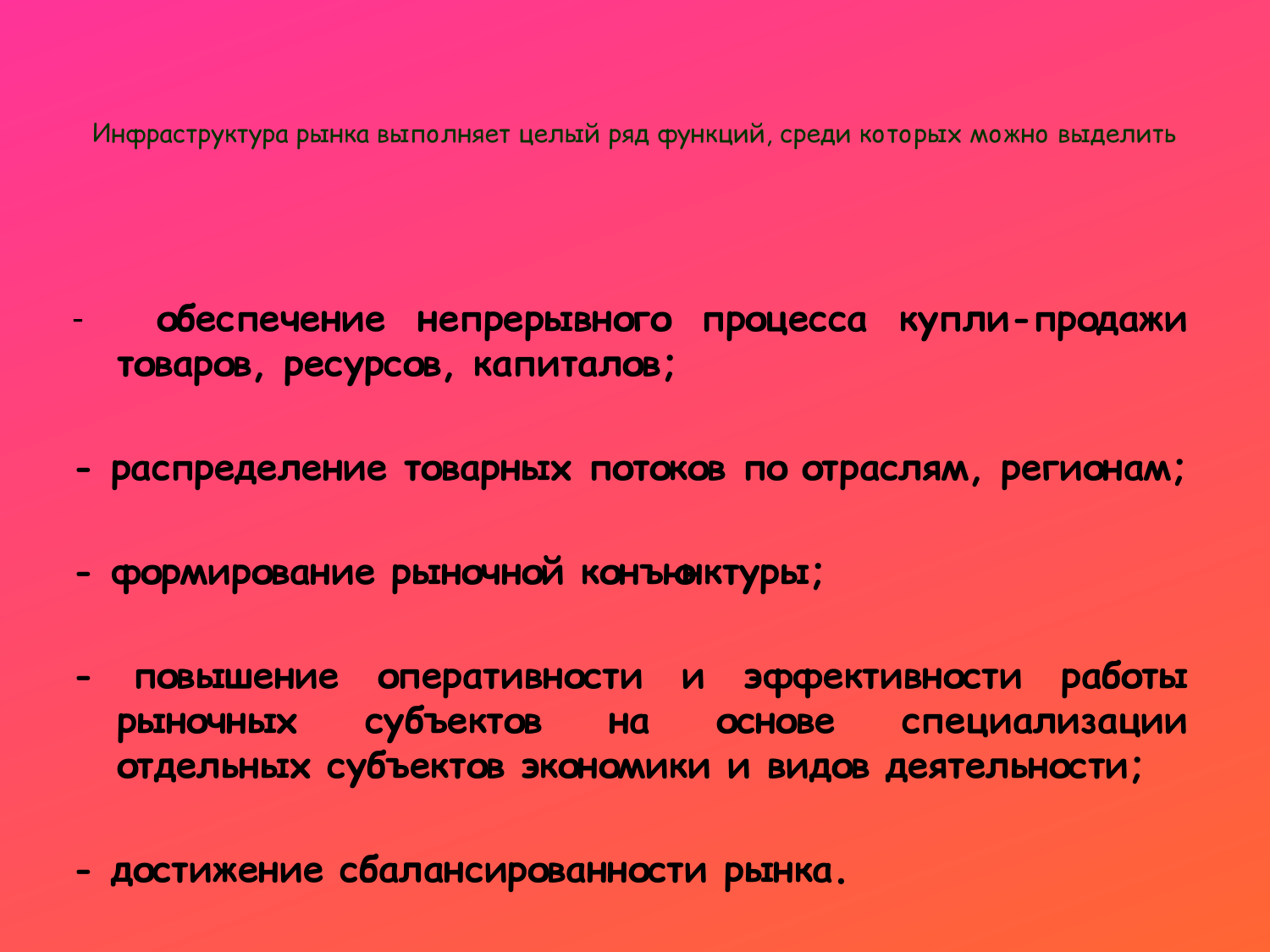

# Инфраструктура рынка выполняет целый ряд функций, среди которых можно выделить
-   обеспечение непрерывного процесса купли-продажи товаров, ресурсов, капиталов;

- распределение товарных потоков по отраслям, регионам;

- формирование рыночной конъюнктуры;

- повышение оперативности и эффективности работы рыночных субъектов на основе специализации отдельных субъектов экономики и видов деятельности;

- достижение сбалансированности рынка.